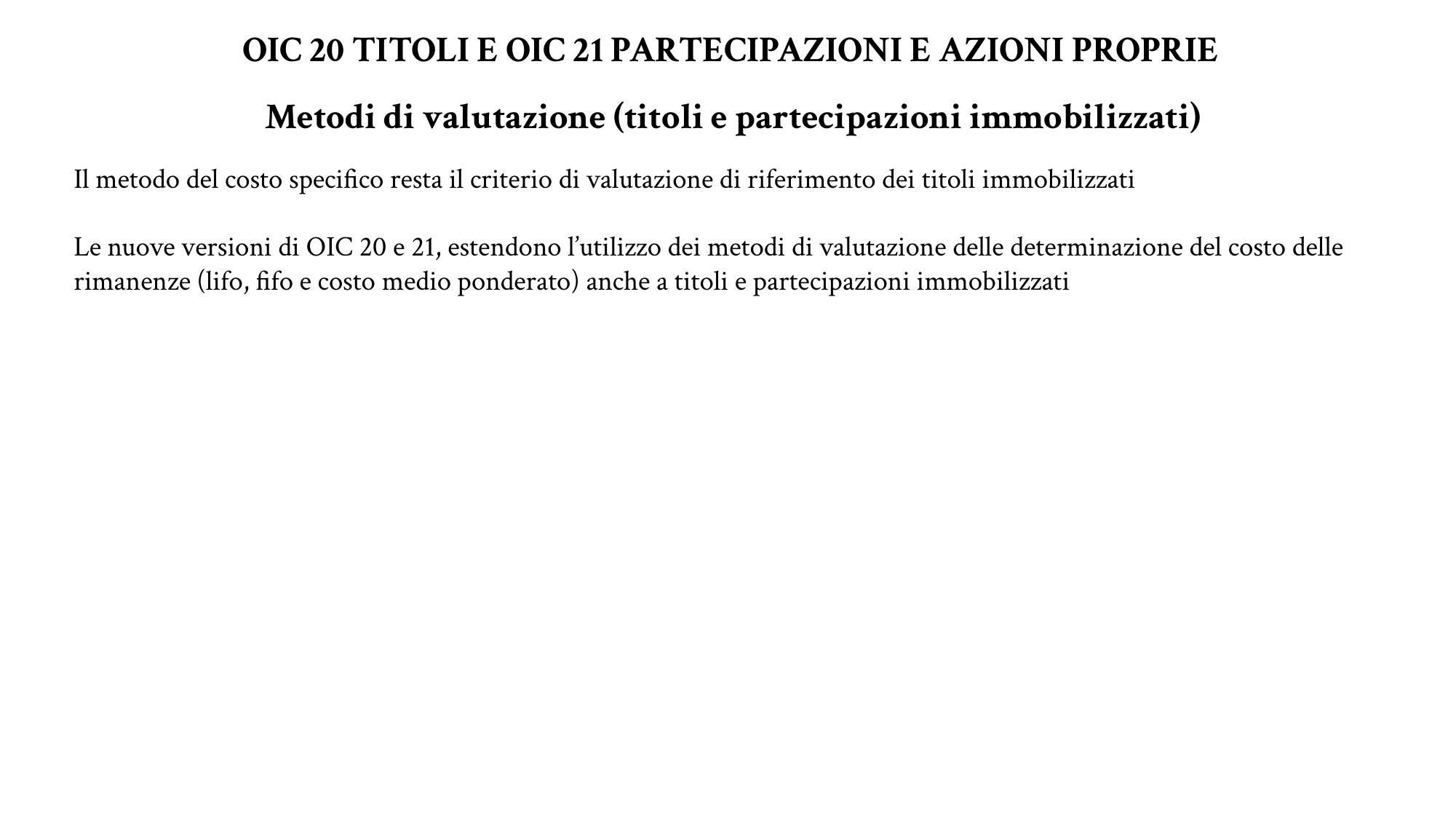

OIC 20 TITOLI E OIC 21 PARTECIPAZIONI E AZIONI PROPRIE
Metodi di valutazione (titoli e partecipazioni immobilizzati)
Il metodo del costo specifico resta il criterio di valutazione di riferimento dei titoli immobilizzati

Le nuove versioni di OIC 20 e 21, estendono l’utilizzo dei metodi di valutazione delle determinazione del costo delle rimanenze (lifo, fifo e costo medio ponderato) anche a titoli e partecipazioni immobilizzati